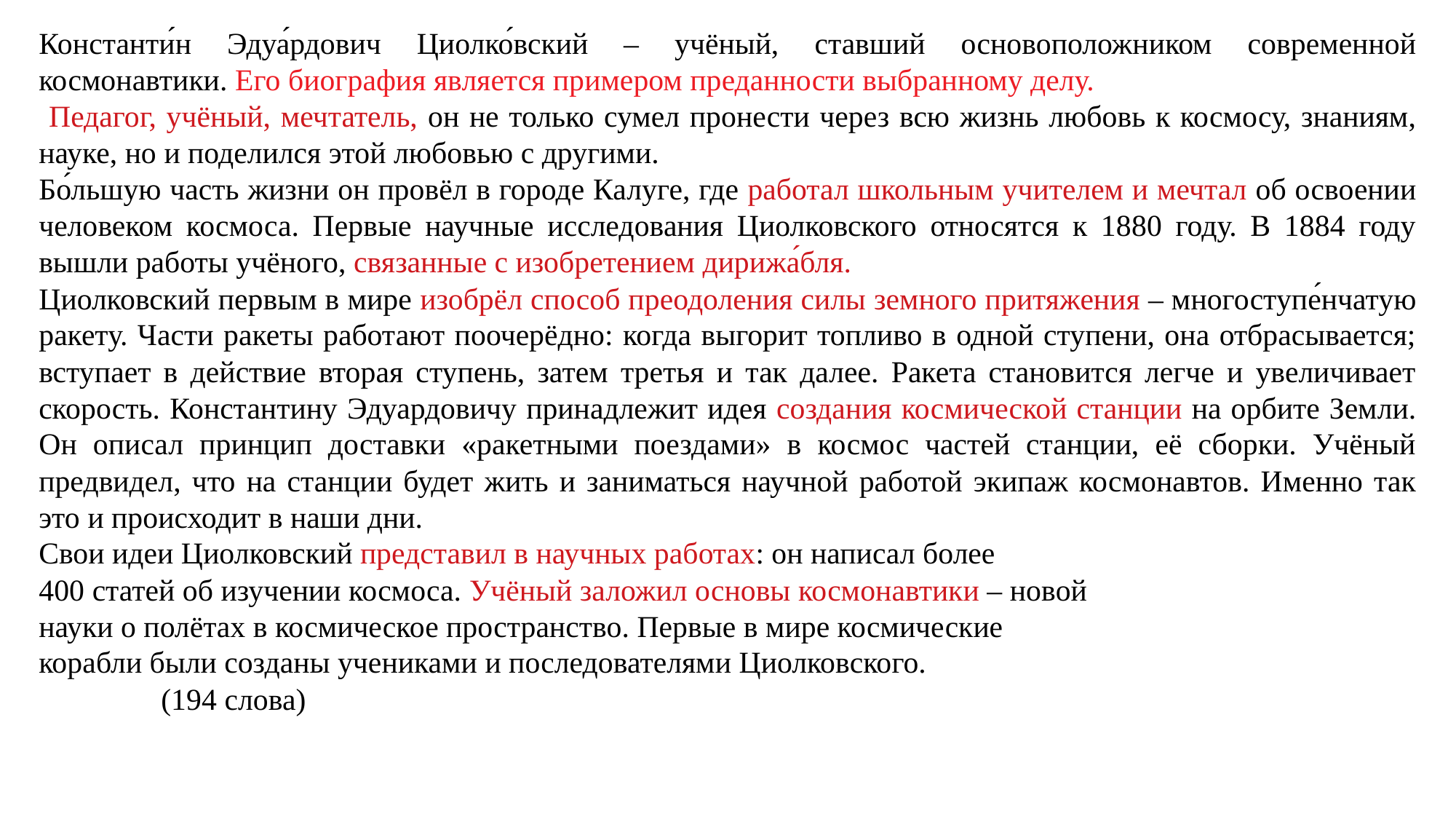

Константи́н Эдуа́рдович Циолко́вский – учёный, ставший основоположником современной космонавтики. Его биография является примером преданности выбранному делу.
 Педагог, учёный, мечтатель, он не только сумел пронести через всю жизнь любовь к космосу, знаниям, науке, но и поделился этой любовью с другими.
Бо́льшую часть жизни он провёл в городе Калуге, где работал школьным учителем и мечтал об освоении человеком космоса. Первые научные исследования Циолковского относятся к 1880 году. В 1884 году вышли работы учёного, связанные с изобретением дирижа́бля.
Циолковский первым в мире изобрёл способ преодоления силы земного притяжения – многоступе́нчатую ракету. Части ракеты работают поочерёдно: когда выгорит топливо в одной ступени, она отбрасывается; вступает в действие вторая ступень, затем третья и так далее. Ракета становится легче и увеличивает скорость. Константину Эдуардовичу принадлежит идея создания космической станции на орбите Земли. Он описал принцип доставки «ракетными поездами» в космос частей станции, её сборки. Учёный предвидел, что на станции будет жить и заниматься научной работой экипаж космонавтов. Именно так это и происходит в наши дни.
Свои идеи Циолковский представил в научных работах: он написал более
400 статей об изучении космоса. Учёный заложил основы космонавтики – новой
науки о полётах в космическое пространство. Первые в мире космические
корабли были созданы учениками и последователями Циолковского.
                (194 слова)